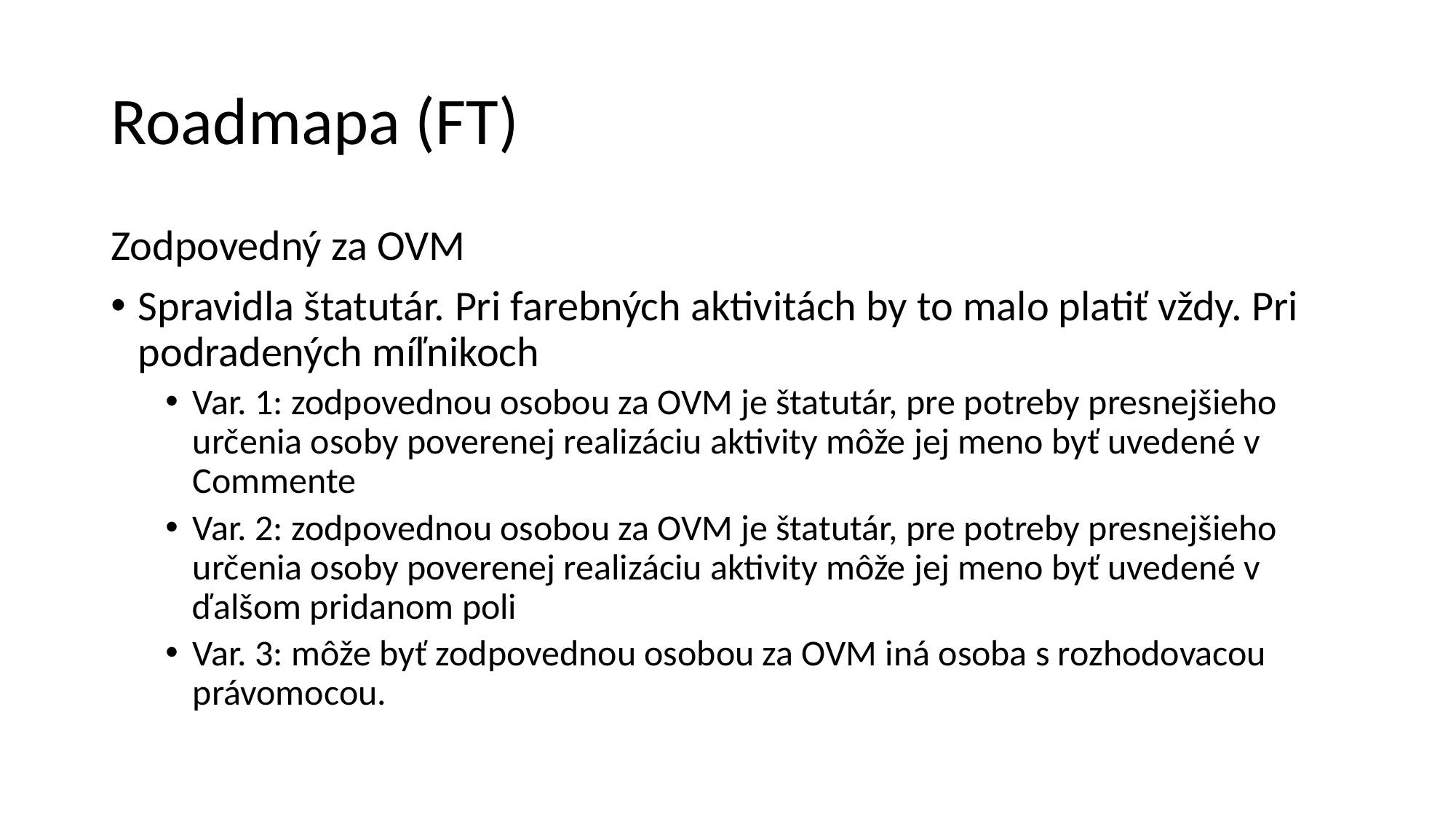

# Roadmapa (FT)
Zodpovedný za OVM
Spravidla štatutár. Pri farebných aktivitách by to malo platiť vždy. Pri podradených míľnikoch
Var. 1: zodpovednou osobou za OVM je štatutár, pre potreby presnejšieho určenia osoby poverenej realizáciu aktivity môže jej meno byť uvedené v Commente
Var. 2: zodpovednou osobou za OVM je štatutár, pre potreby presnejšieho určenia osoby poverenej realizáciu aktivity môže jej meno byť uvedené v ďalšom pridanom poli
Var. 3: môže byť zodpovednou osobou za OVM iná osoba s rozhodovacou právomocou.